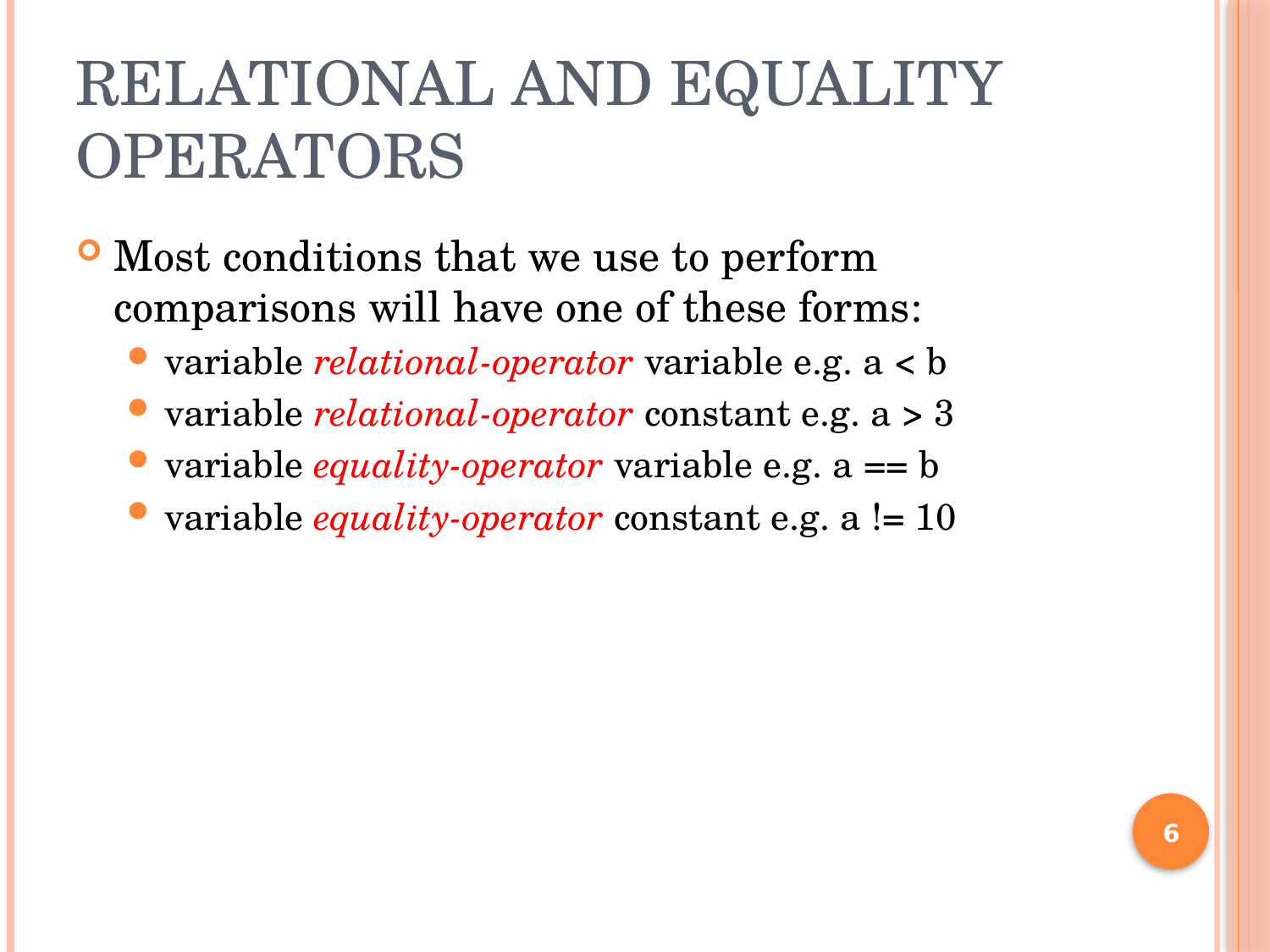

# Relational and Equality Operators
Most conditions that we use to perform comparisons will have one of these forms:
variable relational-operator variable e.g. a < b
variable relational-operator constant e.g. a > 3
variable equality-operator variable e.g. a == b
variable equality-operator constant e.g. a != 10

6